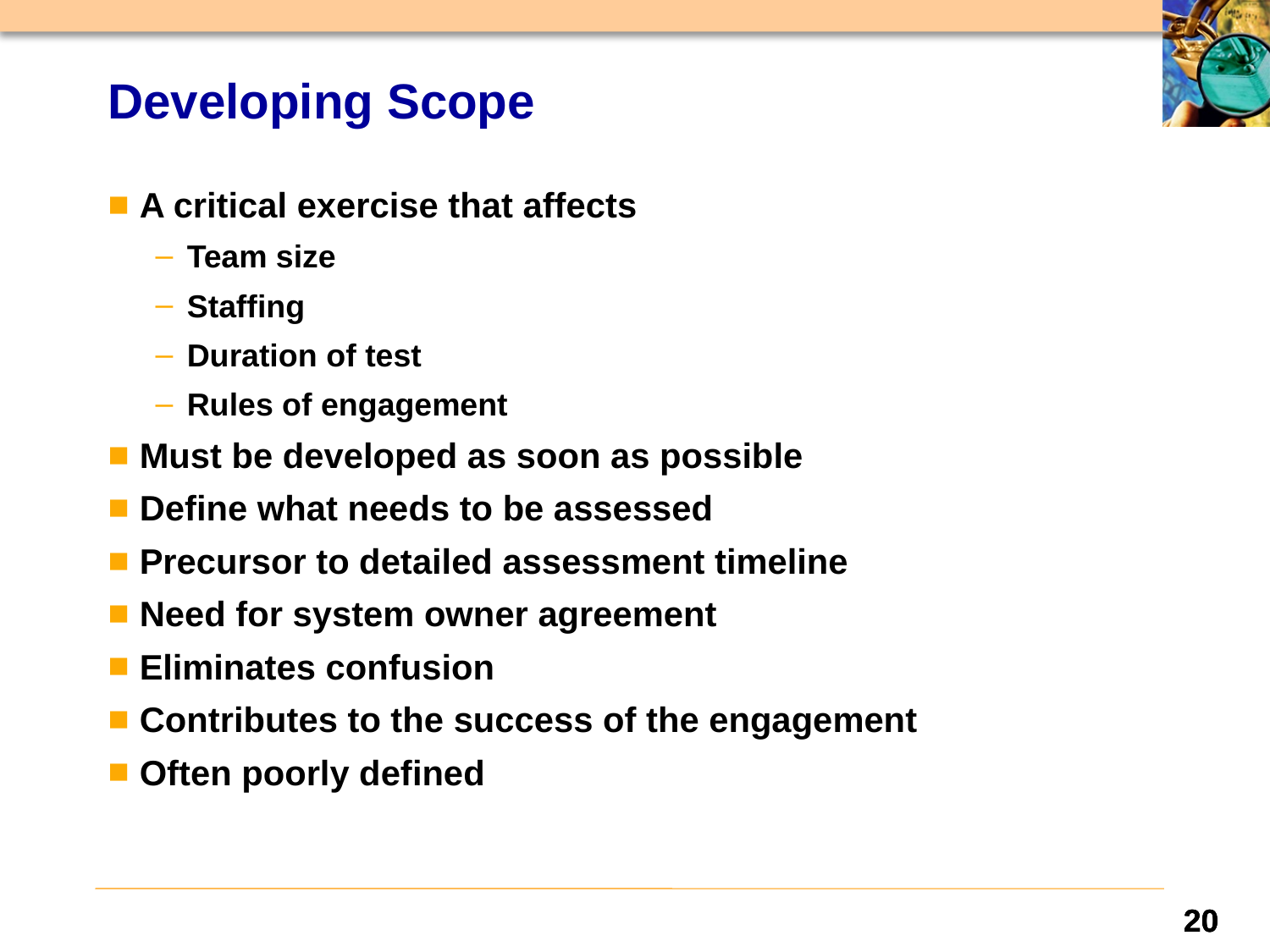

# Developing Scope
A critical exercise that affects
Team size
Staffing
Duration of test
Rules of engagement
Must be developed as soon as possible
Define what needs to be assessed
Precursor to detailed assessment timeline
Need for system owner agreement
Eliminates confusion
Contributes to the success of the engagement
Often poorly defined
20